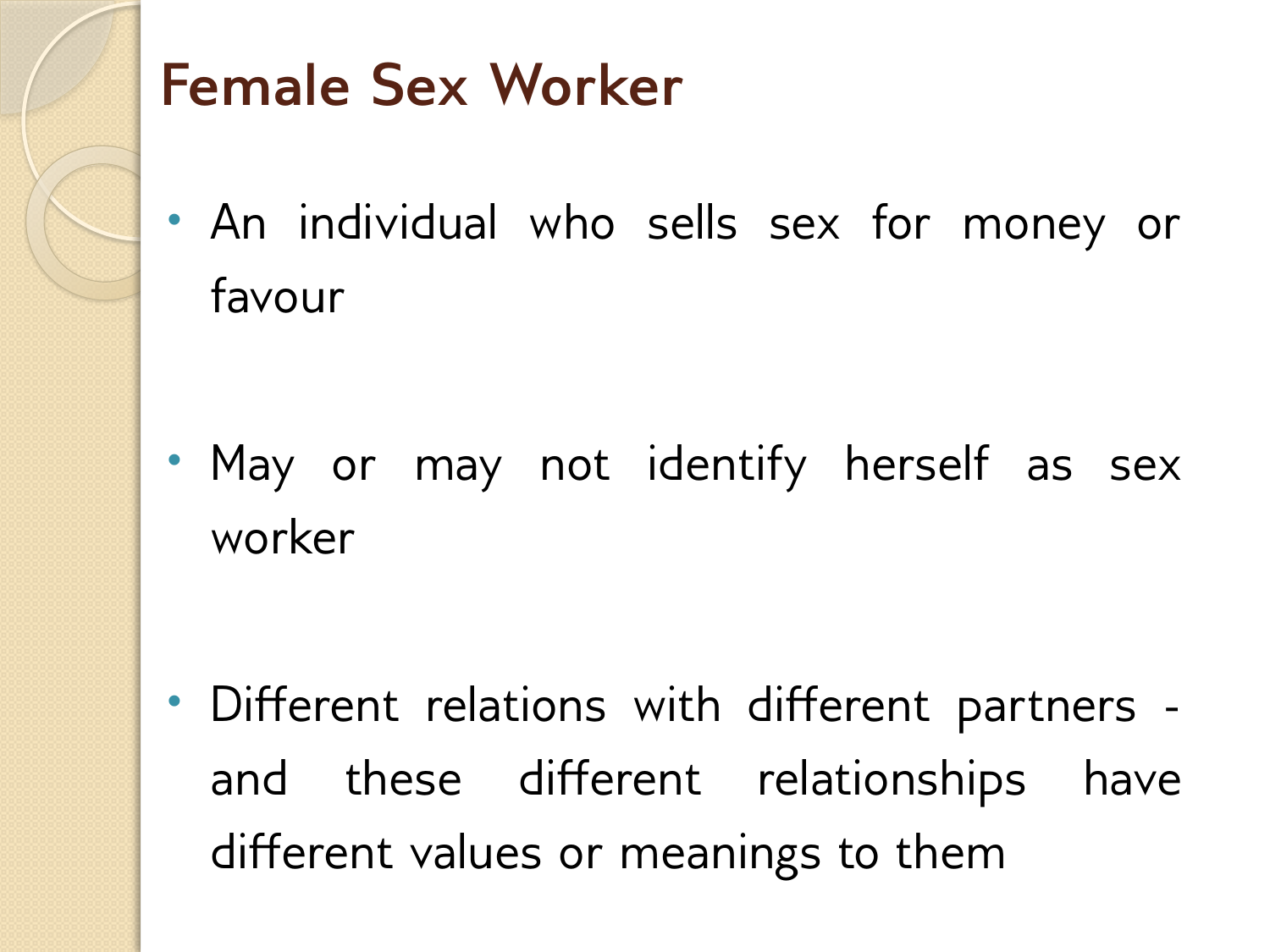

# Female Sex Worker
An individual who sells sex for money or favour

May or may not identify herself as sex worker

Different relations with different partners - and these different relationships have different values or meanings to them